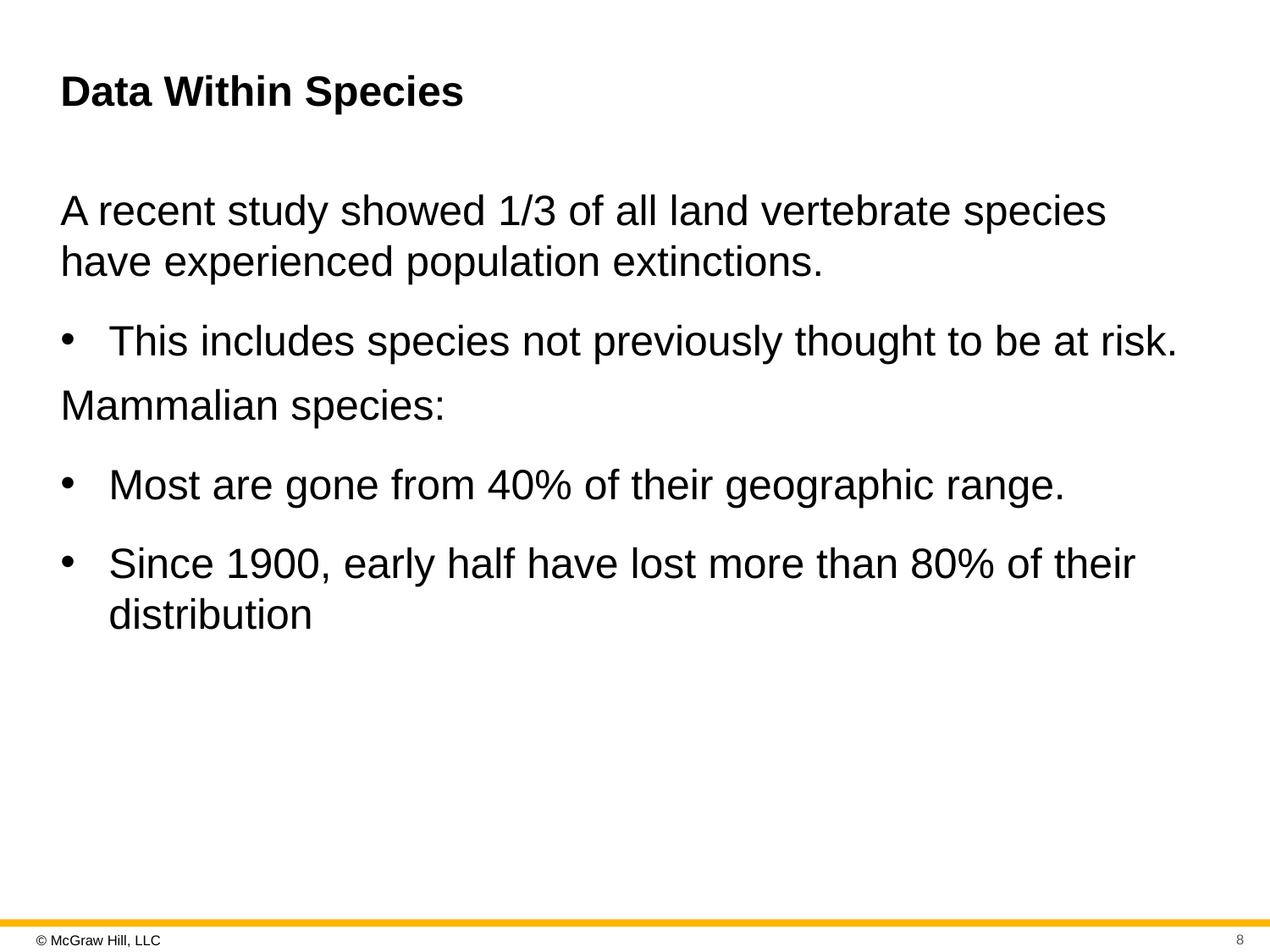

# Data Within Species
A recent study showed 1/3 of all land vertebrate species have experienced population extinctions.
This includes species not previously thought to be at risk.
Mammalian species:
Most are gone from 40% of their geographic range.
Since 1900, early half have lost more than 80% of their distribution
8